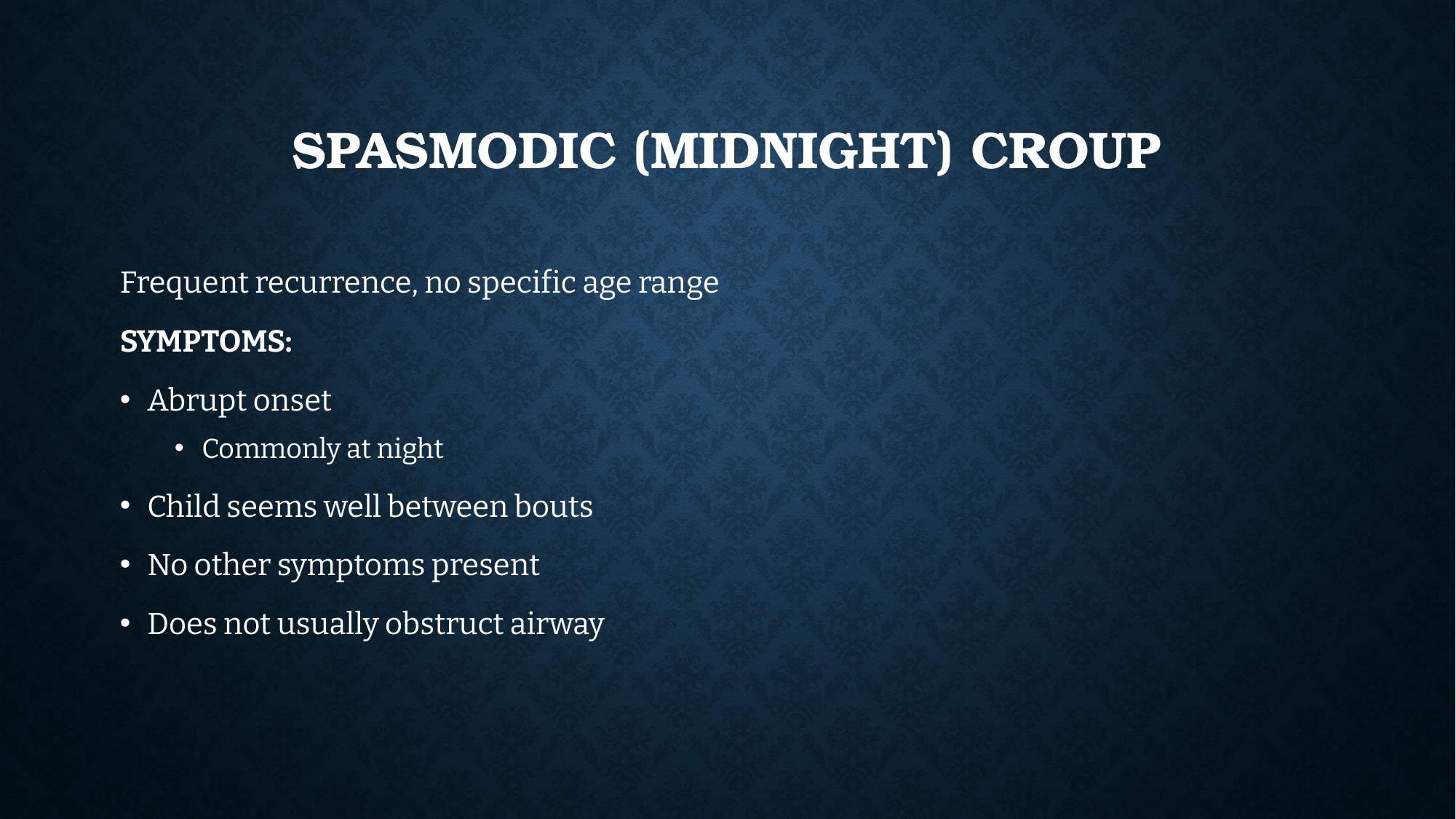

# Spasmodic (midnight) croup
Frequent recurrence, no specific age range
SYMPTOMS:
Abrupt onset
Commonly at night
Child seems well between bouts
No other symptoms present
Does not usually obstruct airway